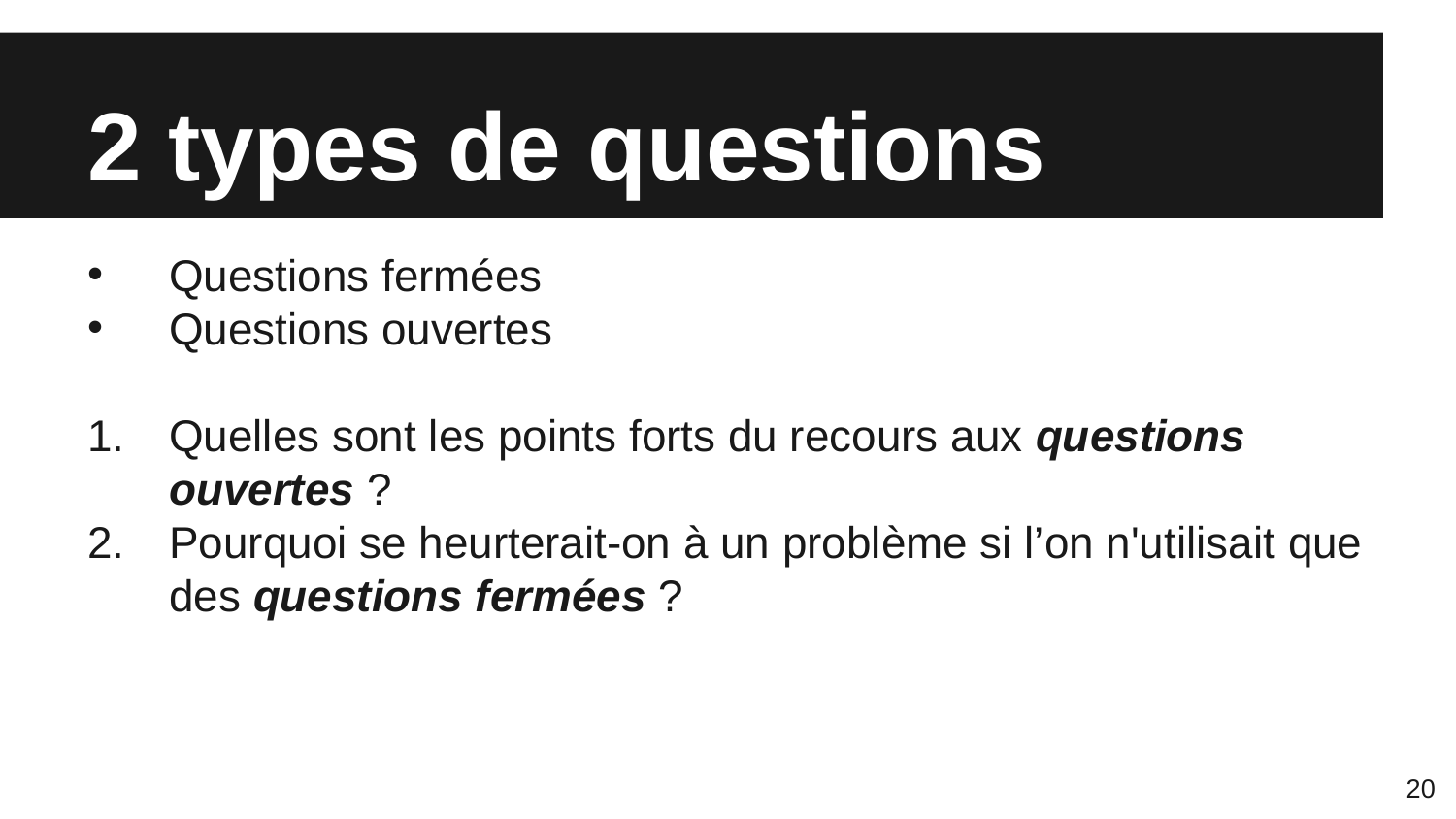

# 2 types de questions
Questions fermées
Questions ouvertes

Quelles sont les points forts du recours aux questions ouvertes ?
Pourquoi se heurterait-on à un problème si l’on n'utilisait que des questions fermées ?
20